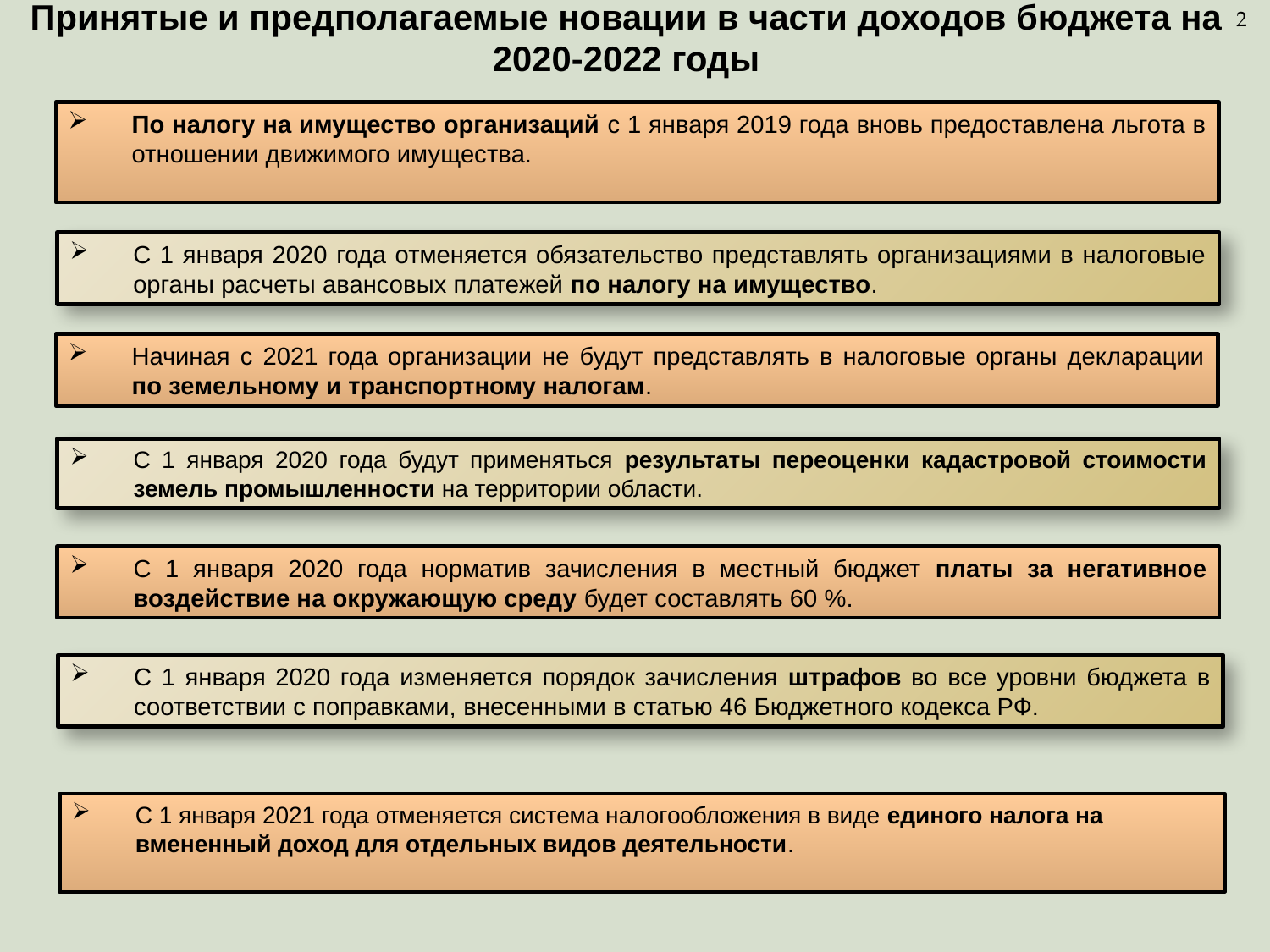

2
# Принятые и предполагаемые новации в части доходов бюджета на 2020-2022 годы
По налогу на имущество организаций с 1 января 2019 года вновь предоставлена льгота в отношении движимого имущества.

Слайд 2
С 1 января 2020 года отменяется обязательство представлять организациями в налоговые органы расчеты авансовых платежей по налогу на имущество.
Начиная с 2021 года организации не будут представлять в налоговые органы декларации по земельному и транспортному налогам.
С 1 января 2020 года будут применяться результаты переоценки кадастровой стоимости земель промышленности на территории области.
С 1 января 2020 года норматив зачисления в местный бюджет платы за негативное воздействие на окружающую среду будет составлять 60 %.
С 1 января 2020 года изменяется порядок зачисления штрафов во все уровни бюджета в соответствии с поправками, внесенными в статью 46 Бюджетного кодекса РФ.
С 1 января 2021 года отменяется система налогообложения в виде единого налога на вмененный доход для отдельных видов деятельности.